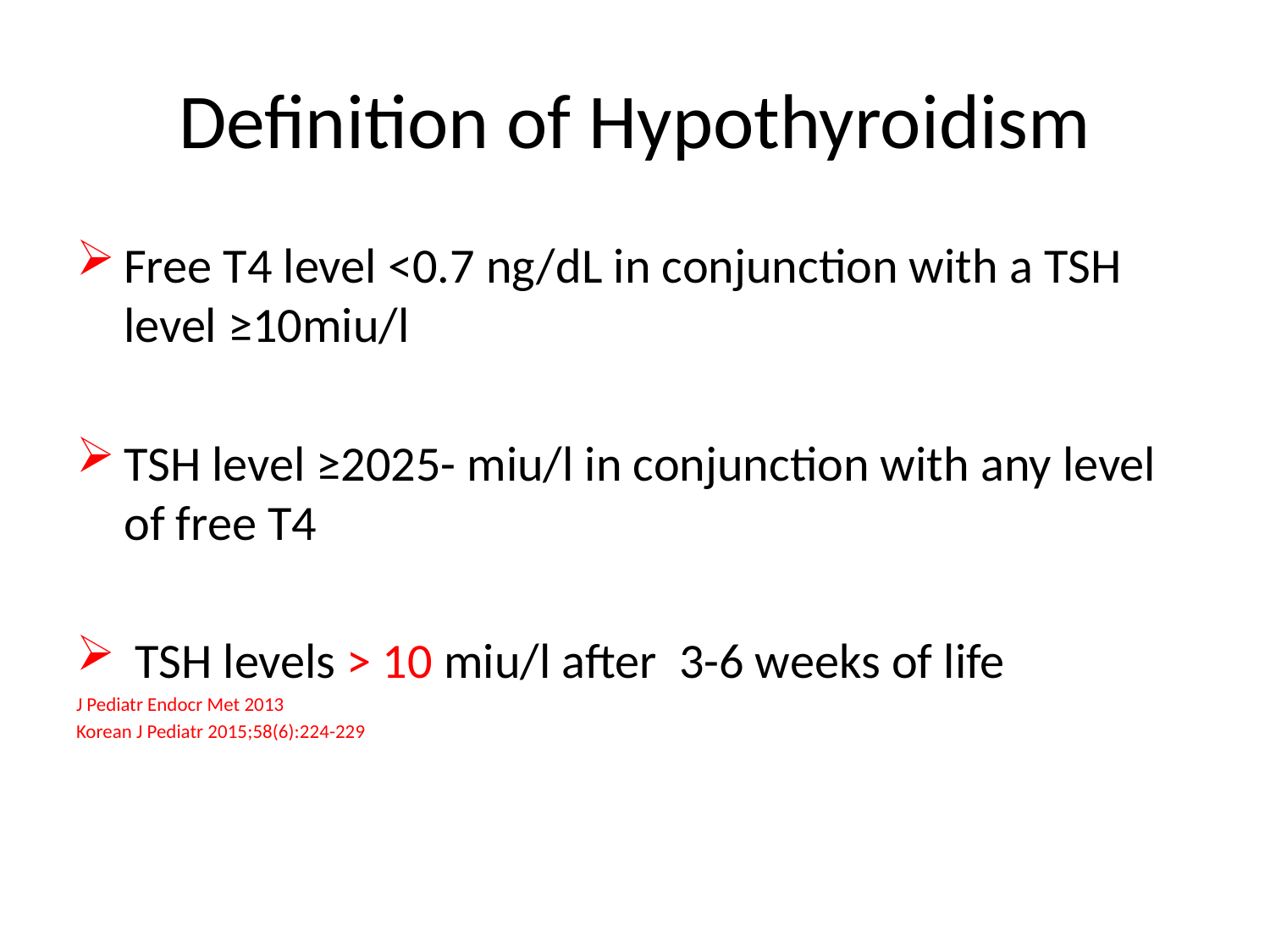

# Definition of Hypothyroidism
Free T4 level <0.7 ng/dL in conjunction with a TSH level ≥10miu/l

TSH level ≥2025- miu/l in conjunction with any level of free T4

 TSH levels > 10 miu/l after  3-6 weeks of life
J Pediatr Endocr Met 2013
Korean J Pediatr 2015;58(6):224-229